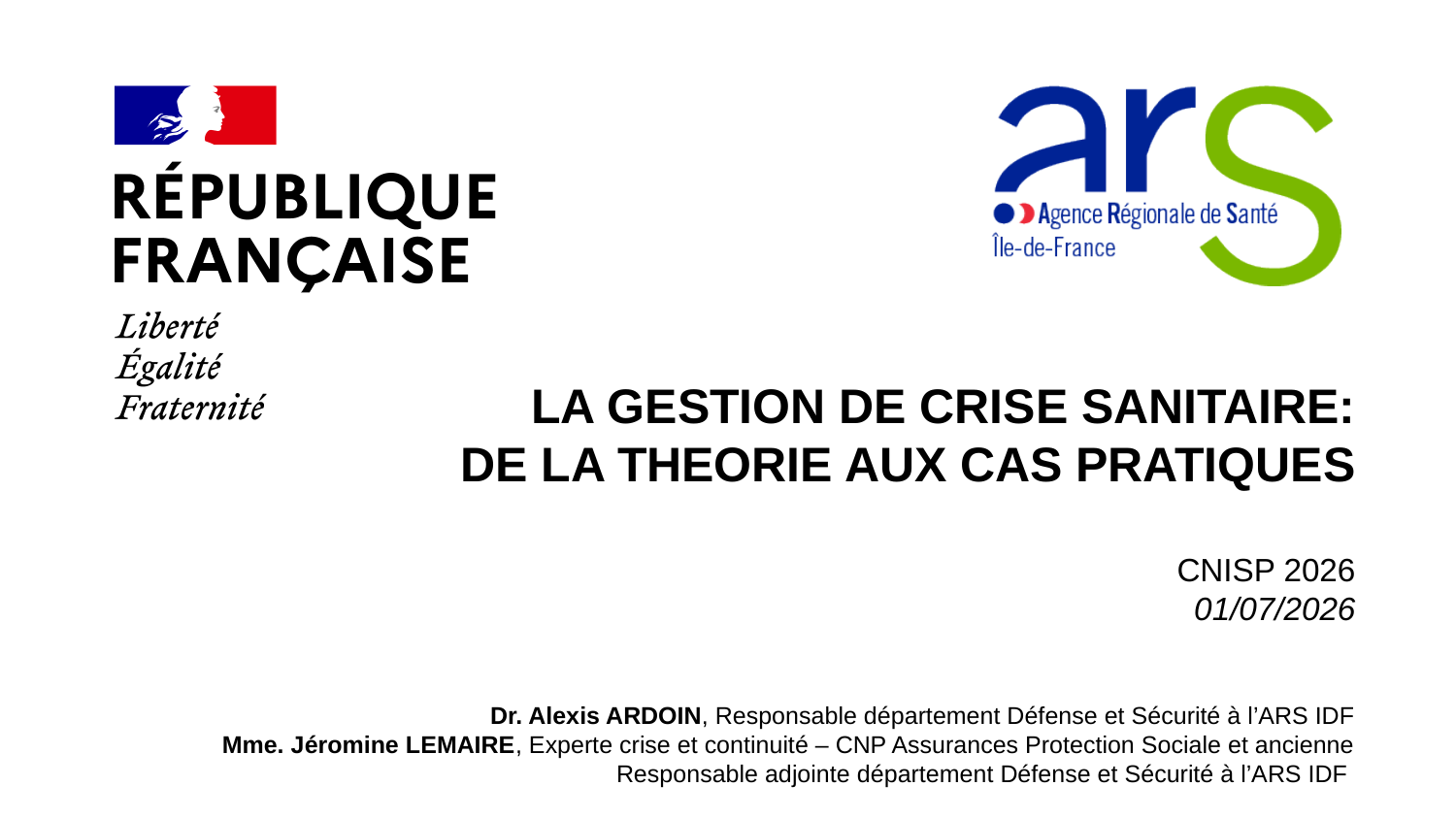

#
LA GESTION DE CRISE SANITAIRE:
 DE LA THEORIE AUX CAS PRATIQUES

CNISP 2026
01/07/2026

Dr. Alexis ARDOIN, Responsable département Défense et Sécurité à l’ARS IDF
Mme. Jéromine LEMAIRE, Experte crise et continuité – CNP Assurances Protection Sociale et ancienne Responsable adjointe département Défense et Sécurité à l’ARS IDF
2
19/03/2026